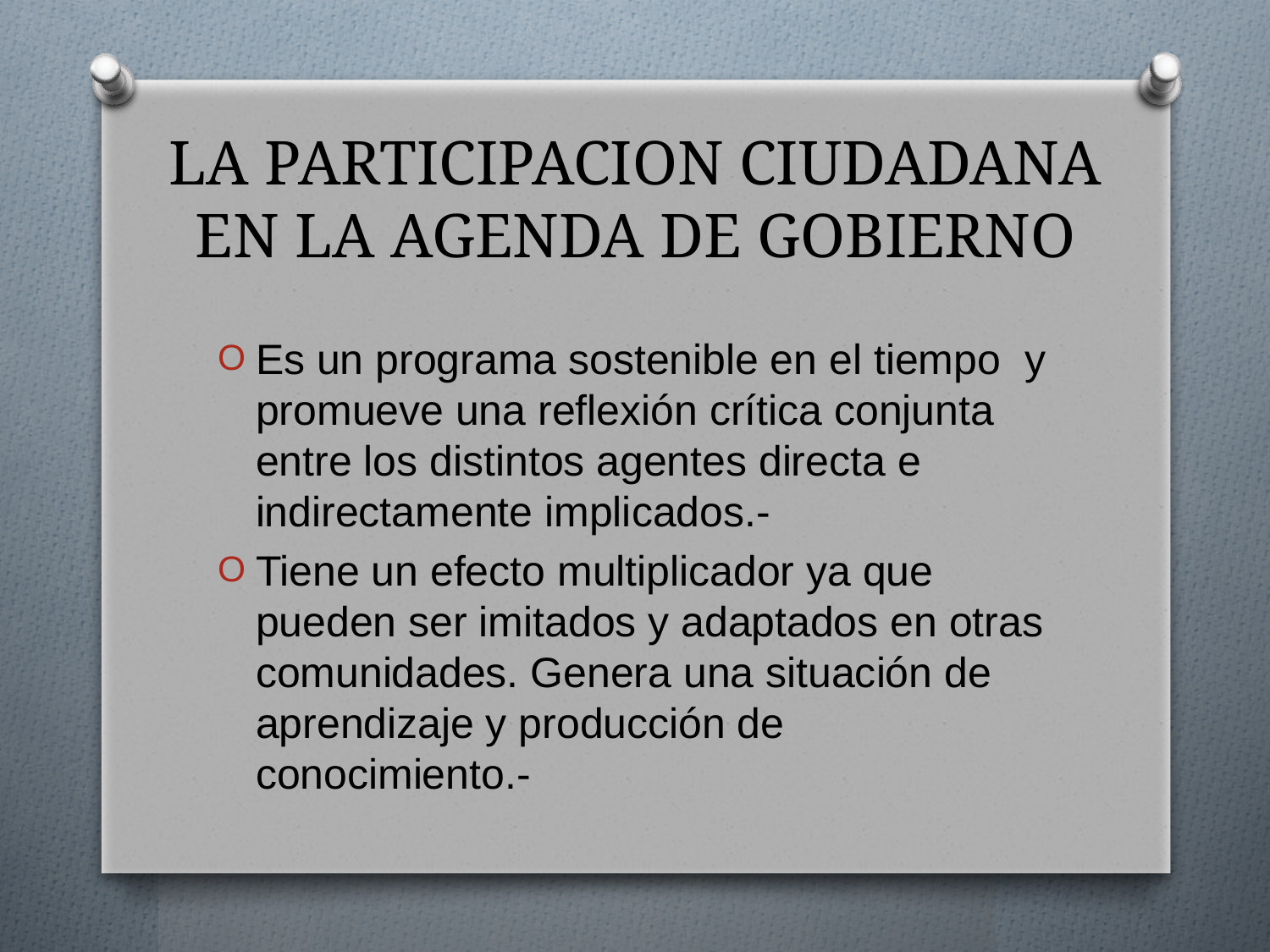

# LA PARTICIPACION CIUDADANA EN LA AGENDA DE GOBIERNO
Es un programa sostenible en el tiempo  y promueve una reflexión crítica conjunta entre los distintos agentes directa e indirectamente implicados.-
Tiene un efecto multiplicador ya que pueden ser imitados y adaptados en otras comunidades. Genera una situación de aprendizaje y producción de conocimiento.-